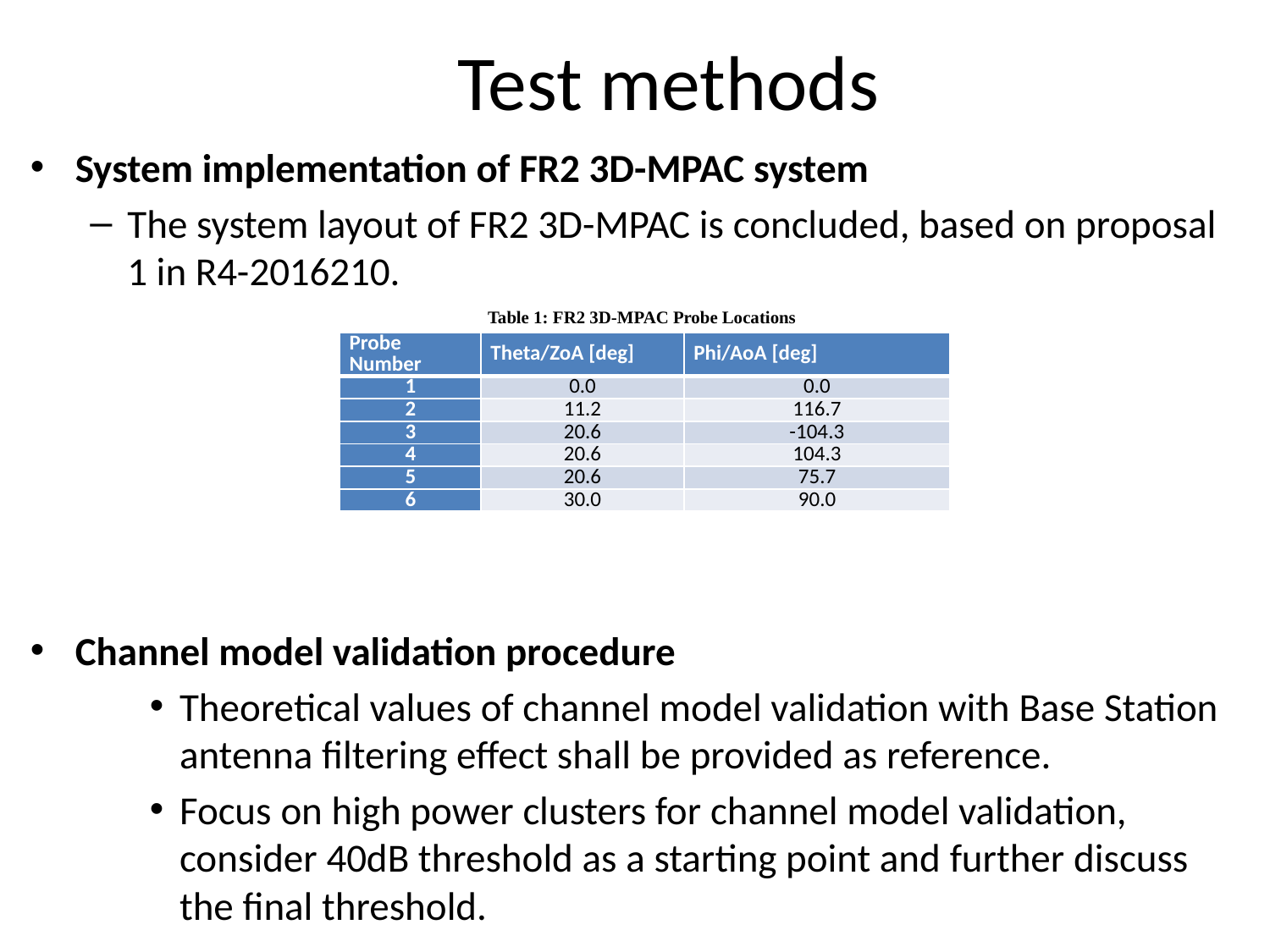

# Test methods
System implementation of FR2 3D-MPAC system
The system layout of FR2 3D-MPAC is concluded, based on proposal 1 in R4-2016210.

Channel model validation procedure
Theoretical values of channel model validation with Base Station antenna filtering effect shall be provided as reference.
Focus on high power clusters for channel model validation, consider 40dB threshold as a starting point and further discuss the final threshold.

Table 1: FR2 3D-MPAC Probe Locations

| Probe Number | Theta/ZoA [deg] | Phi/AoA [deg] |
| --- | --- | --- |
| 1 | 0.0 | 0.0 |
| 2 | 11.2 | 116.7 |
| 3 | 20.6 | -104.3 |
| 4 | 20.6 | 104.3 |
| 5 | 20.6 | 75.7 |
| 6 | 30.0 | 90.0 |